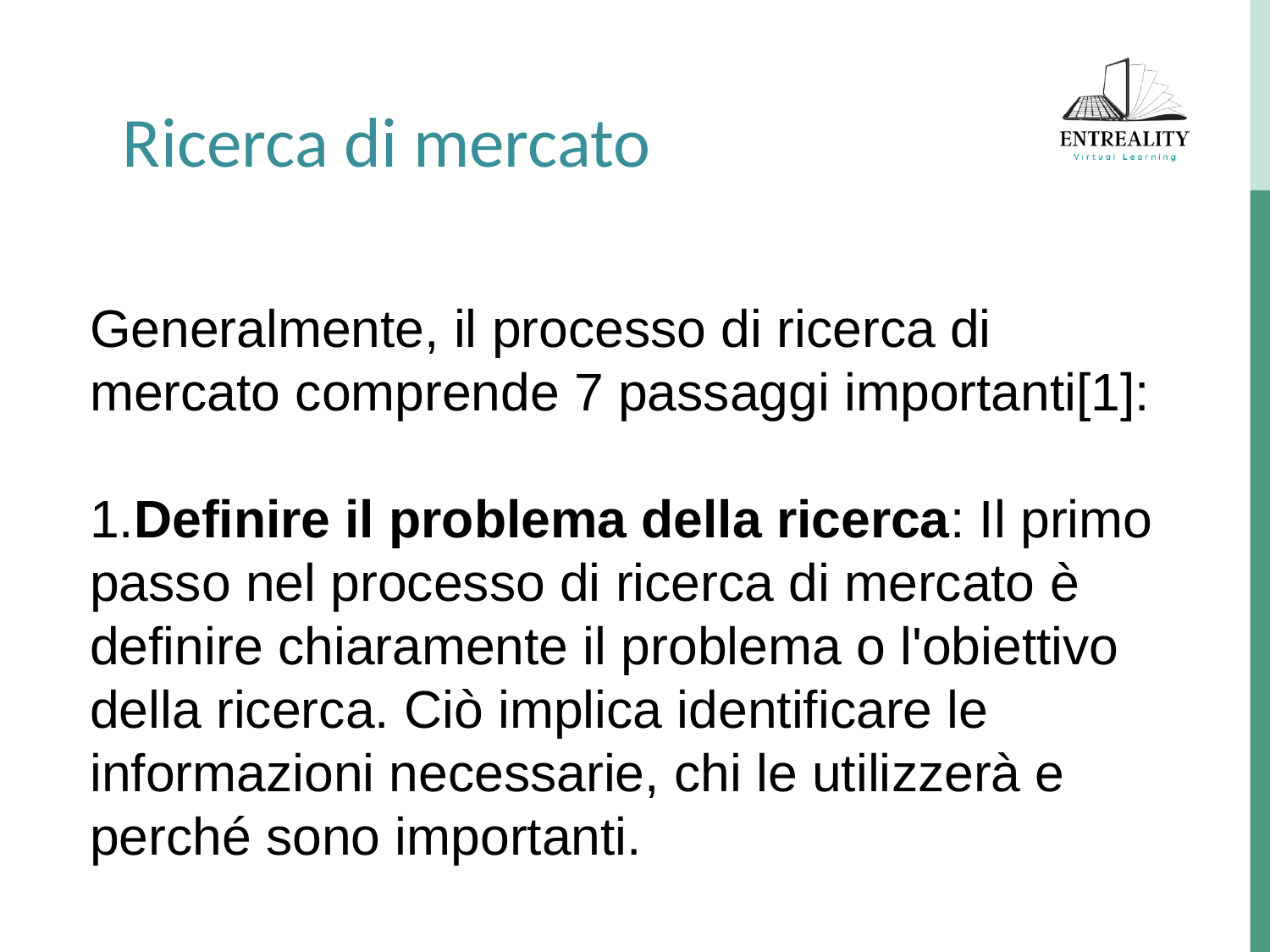

Ricerca di mercato
Generalmente, il processo di ricerca di mercato comprende 7 passaggi importanti[1]:

1.Definire il problema della ricerca: Il primo passo nel processo di ricerca di mercato è definire chiaramente il problema o l'obiettivo della ricerca. Ciò implica identificare le informazioni necessarie, chi le utilizzerà e perché sono importanti.